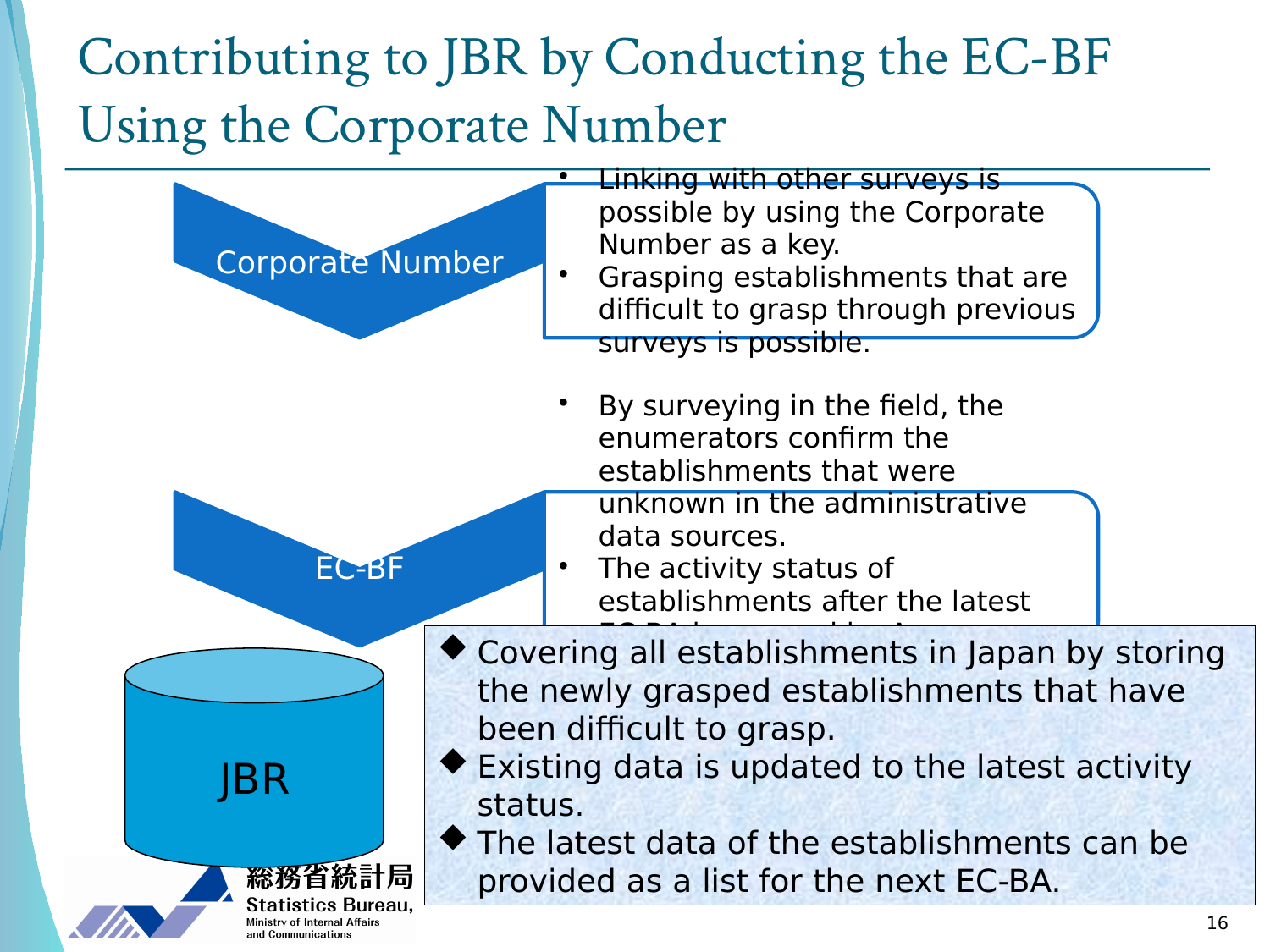

# Contributing to JBR by Conducting the EC-BF Using the Corporate Number
Corporate Number
Linking with other surveys is possible by using the Corporate Number as a key.
EC-BF
By surveying in the field, the enumerators confirm the establishments that were unknown in the administrative data sources.
Grasping establishments that are difficult to grasp through previous surveys is possible.
Covering all establishments in Japan by storing the newly grasped establishments that have been difficult to grasp.
Existing data is updated to the latest activity status.
The latest data of the establishments can be provided as a list for the next EC-BA.

JBR
16